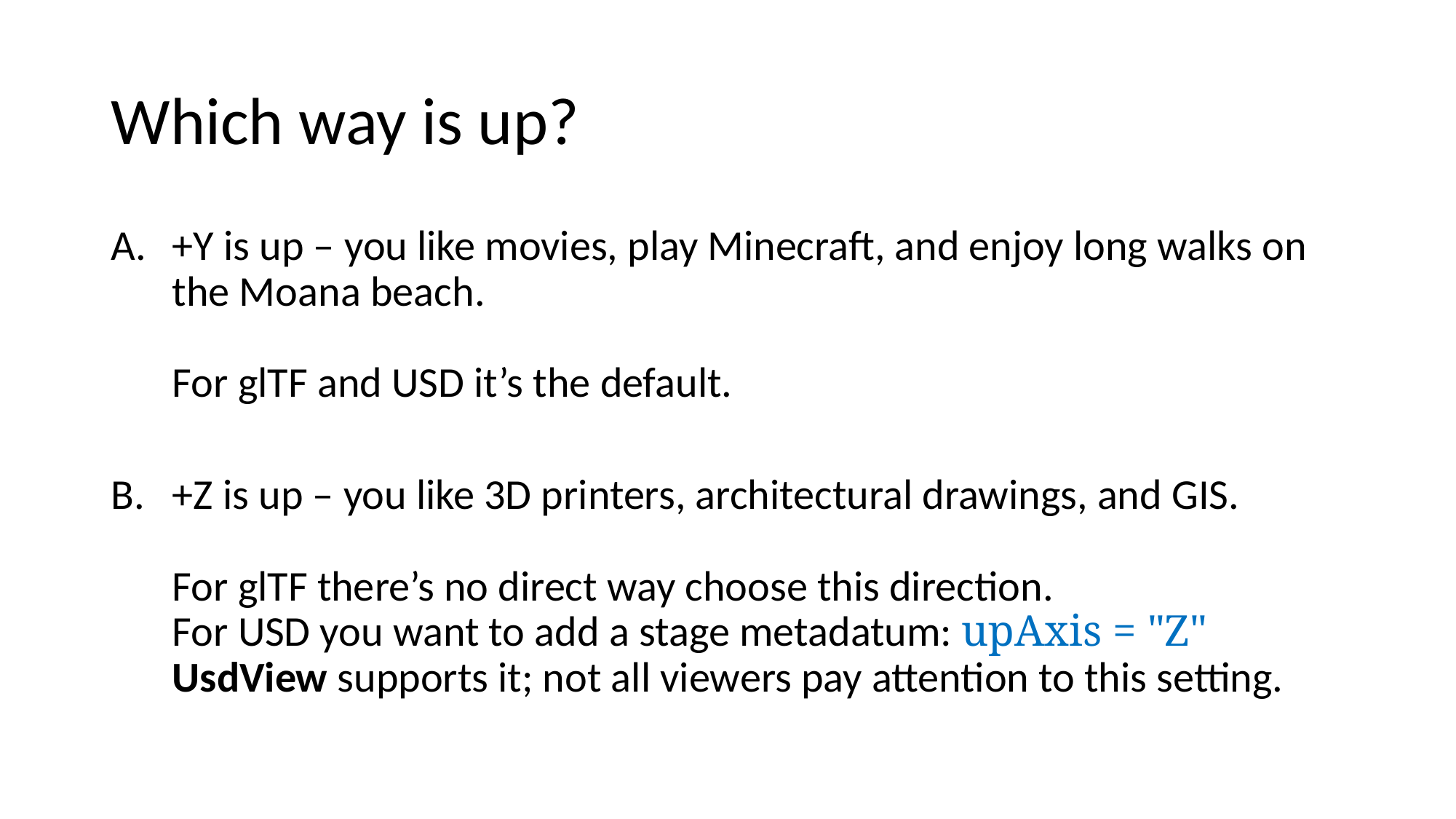

# Which way is up?
+Y is up – you like movies, play Minecraft, and enjoy long walks on the Moana beach.
For glTF and USD it’s the default.
+Z is up – you like 3D printers, architectural drawings, and GIS.
For glTF there’s no direct way choose this direction.
For USD you want to add a stage metadatum: upAxis = "Z"
UsdView supports it; not all viewers pay attention to this setting.